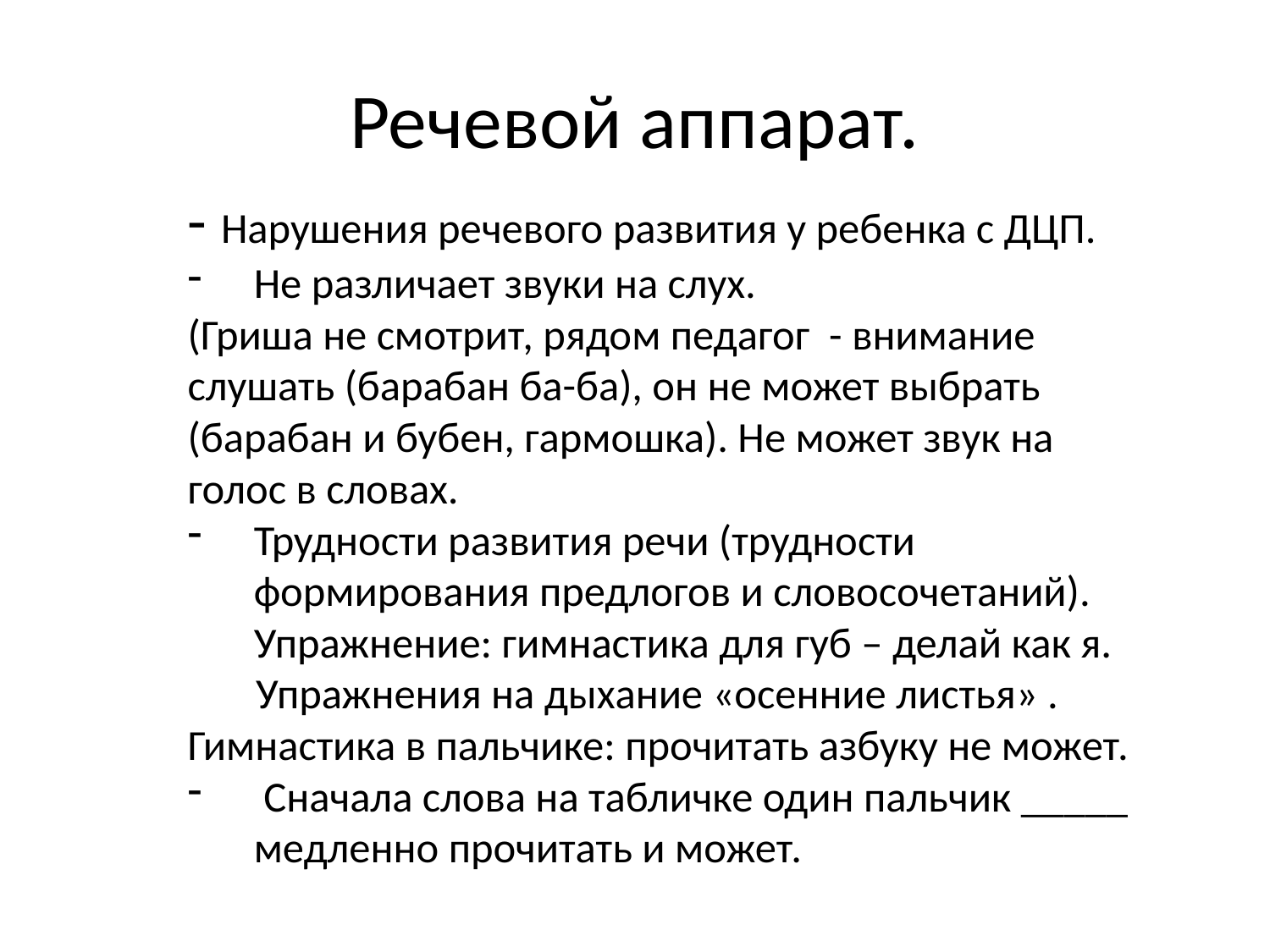

# Речевой аппарат.
- Нарушения речевого развития у ребенка с ДЦП.
Не различает звуки на слух.
(Гриша не смотрит, рядом педагог  - внимание слушать (барабан ба-ба), он не может выбрать (барабан и бубен, гармошка). Не может звук на голос в словах.
Трудности развития речи (трудности формирования предлогов и словосочетаний). Упражнение: гимнастика для губ – делай как я.
       Упражнения на дыхание «осенние листья» . Гимнастика в пальчике: прочитать азбуку не может.
 Сначала слова на табличке один пальчик _____ медленно прочитать и может.